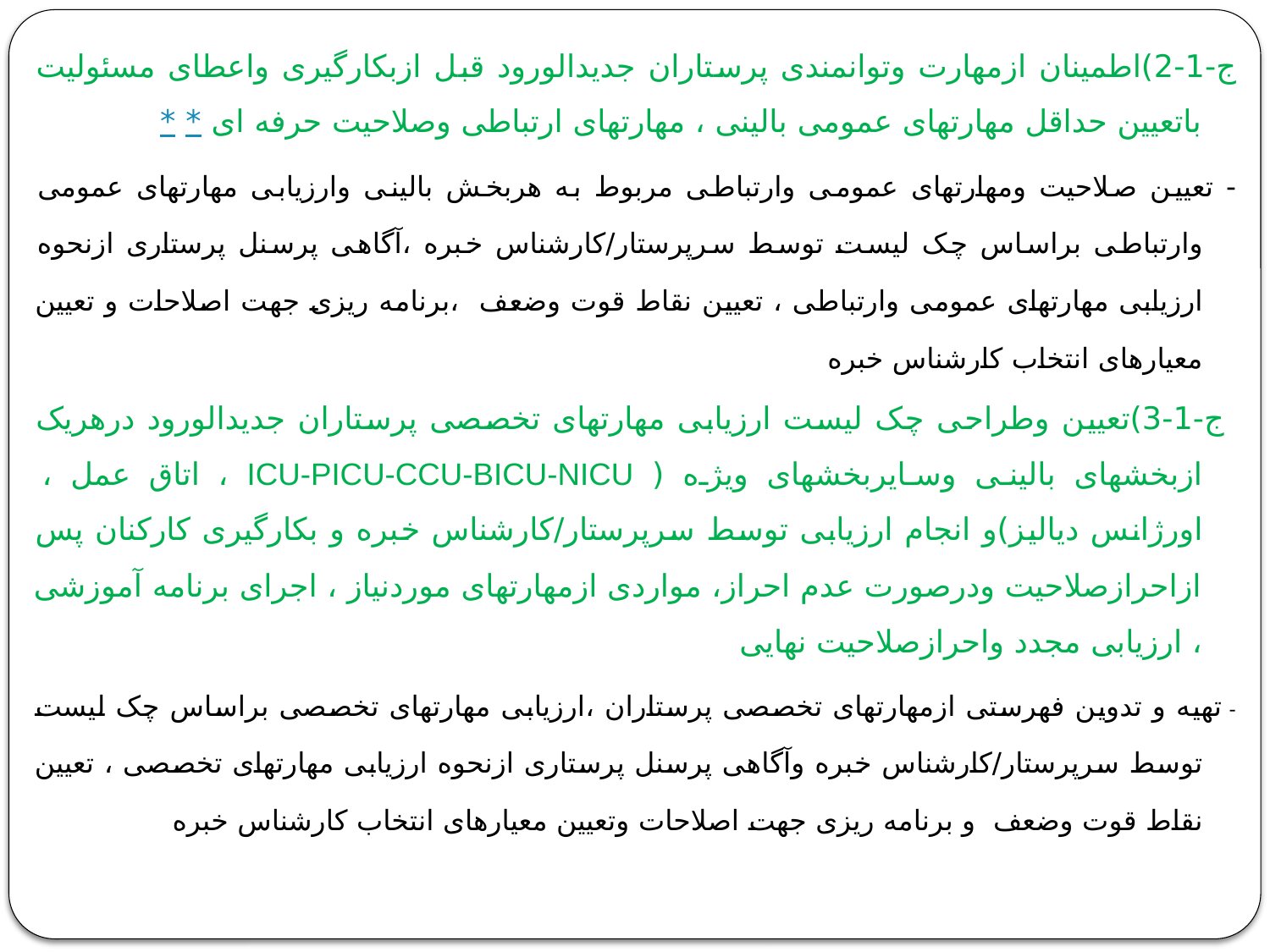

ج-1-2)اطمینان ازمهارت وتوانمندی پرستاران جدیدالورود قبل ازبکارگیری واعطای مسئولیت باتعیین حداقل مهارتهای عمومی بالینی ، مهارتهای ارتباطی وصلاحیت حرفه ای * *
- تعیین صلاحیت ومهارتهای عمومی وارتباطی مربوط به هربخش بالینی وارزیابی مهارتهای عمومی وارتباطی براساس چک لیست توسط سرپرستار/کارشناس خبره ،آگاهی پرسنل پرستاری ازنحوه ارزیابی مهارتهای عمومی وارتباطی ، تعیین نقاط قوت وضعف  ،برنامه ریزی جهت اصلاحات و تعیین معیارهای انتخاب کارشناس خبره
 ج-1-3)تعیین وطراحی چک لیست ارزیابی مهارتهای تخصصی پرستاران جدیدالورود درهریک ازبخشهای بالینی وسایربخشهای ویژه ( ICU-PICU-CCU-BICU-NICU ، اتاق عمل ، اورژانس دیالیز)و انجام ارزیابی توسط سرپرستار/کارشناس خبره و بکارگیری کارکنان پس ازاحرازصلاحیت ودرصورت عدم احراز، مواردی ازمهارتهای موردنیاز ، اجرای برنامه آموزشی ، ارزیابی مجدد واحرازصلاحیت نهایی
- تهیه و تدوین فهرستی ازمهارتهای تخصصی پرستاران ،ارزیابی مهارتهای تخصصی براساس چک لیست توسط سرپرستار/کارشناس خبره وآگاهی پرسنل پرستاری ازنحوه ارزیابی مهارتهای تخصصی ، تعیین نقاط قوت وضعف  و برنامه ریزی جهت اصلاحات وتعیین معیارهای انتخاب کارشناس خبره